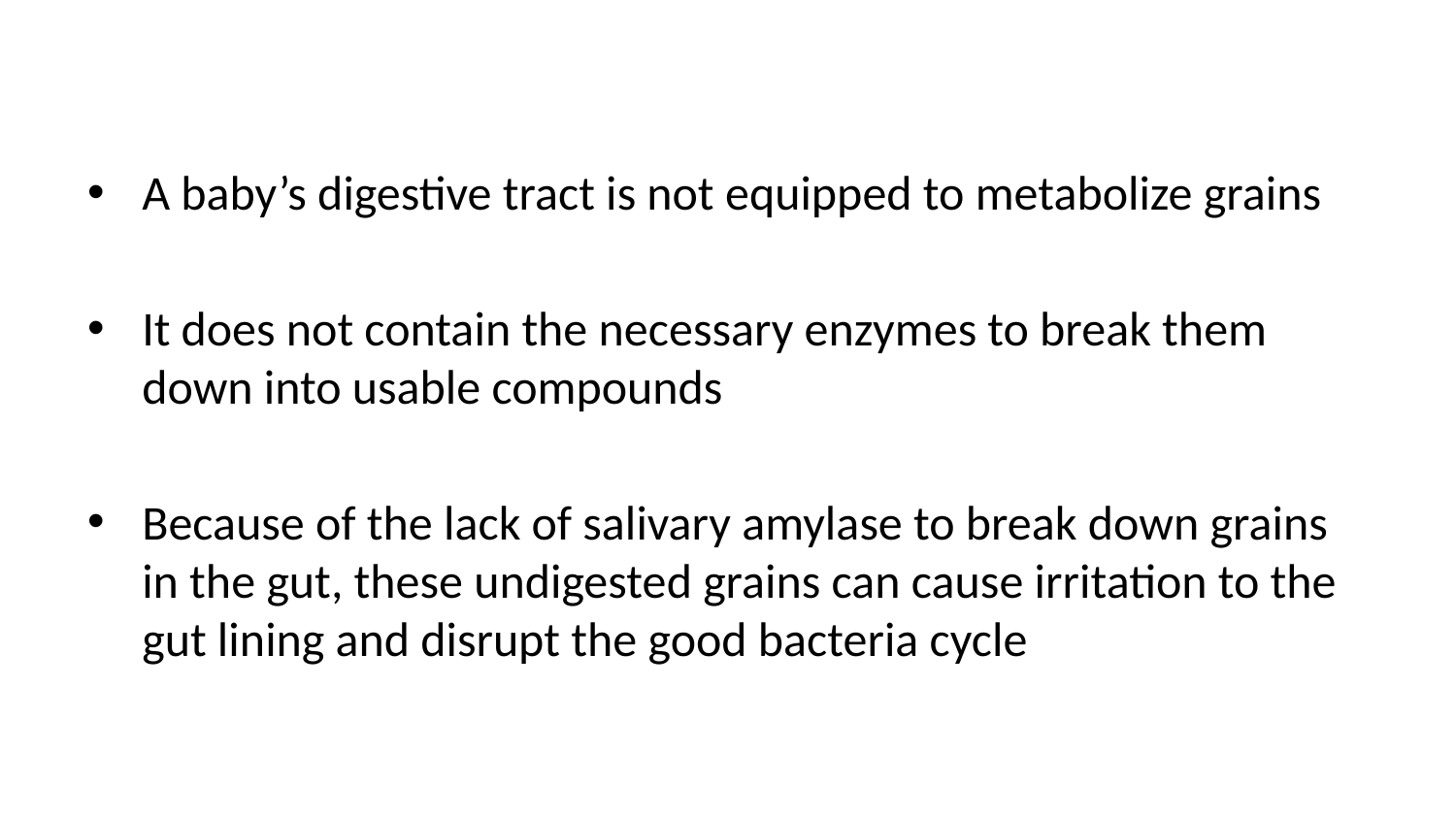

A baby’s digestive tract is not equipped to metabolize grains

It does not contain the necessary enzymes to break them down into usable compounds

Because of the lack of salivary amylase to break down grains in the gut, these undigested grains can cause irritation to the gut lining and disrupt the good bacteria cycle